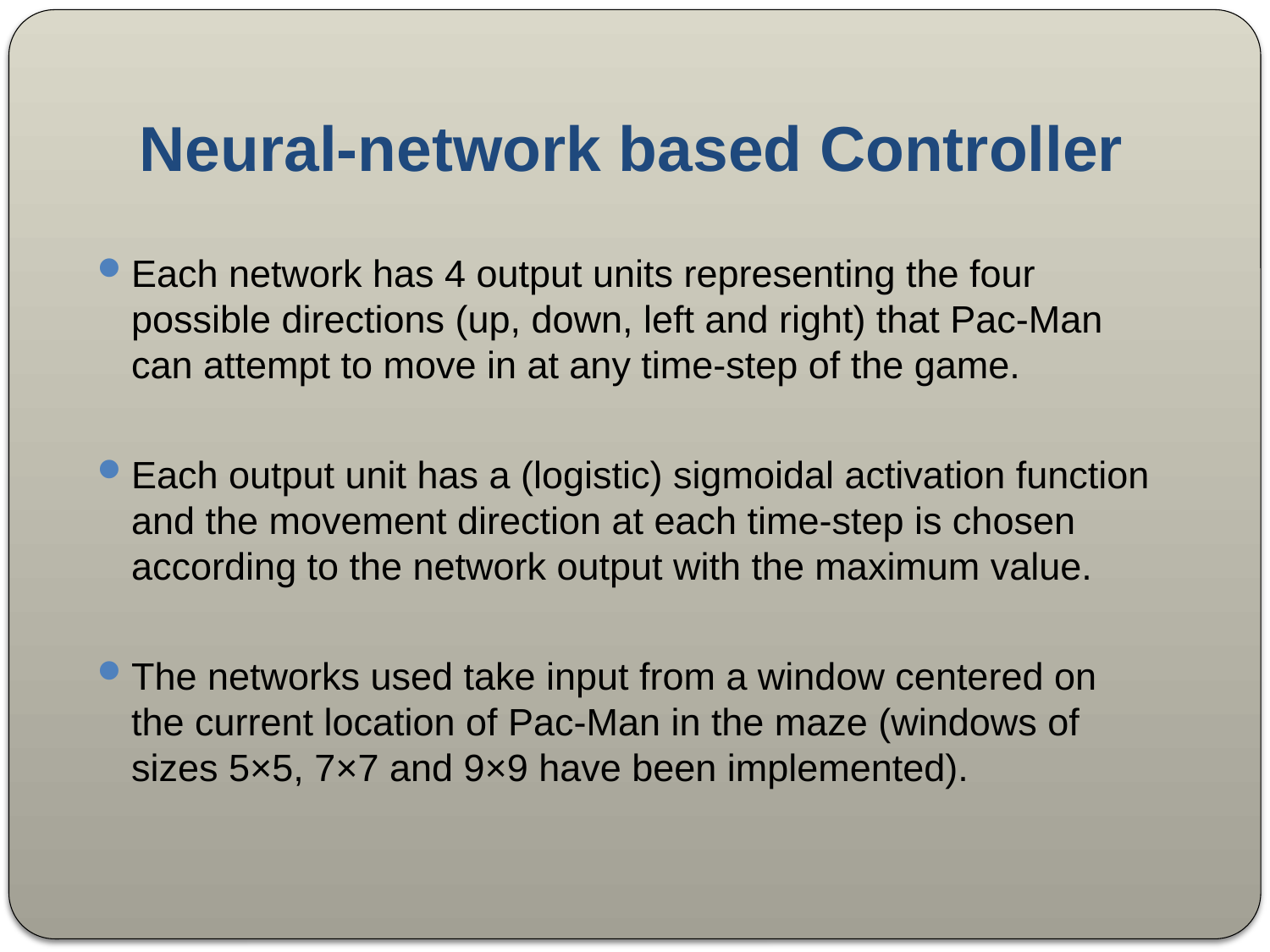

# Neural-network based Controller
Each network has 4 output units representing the four possible directions (up, down, left and right) that Pac-Man can attempt to move in at any time-step of the game.

Each output unit has a (logistic) sigmoidal activation function and the movement direction at each time-step is chosen according to the network output with the maximum value.

The networks used take input from a window centered on the current location of Pac-Man in the maze (windows of sizes 5×5, 7×7 and 9×9 have been implemented).